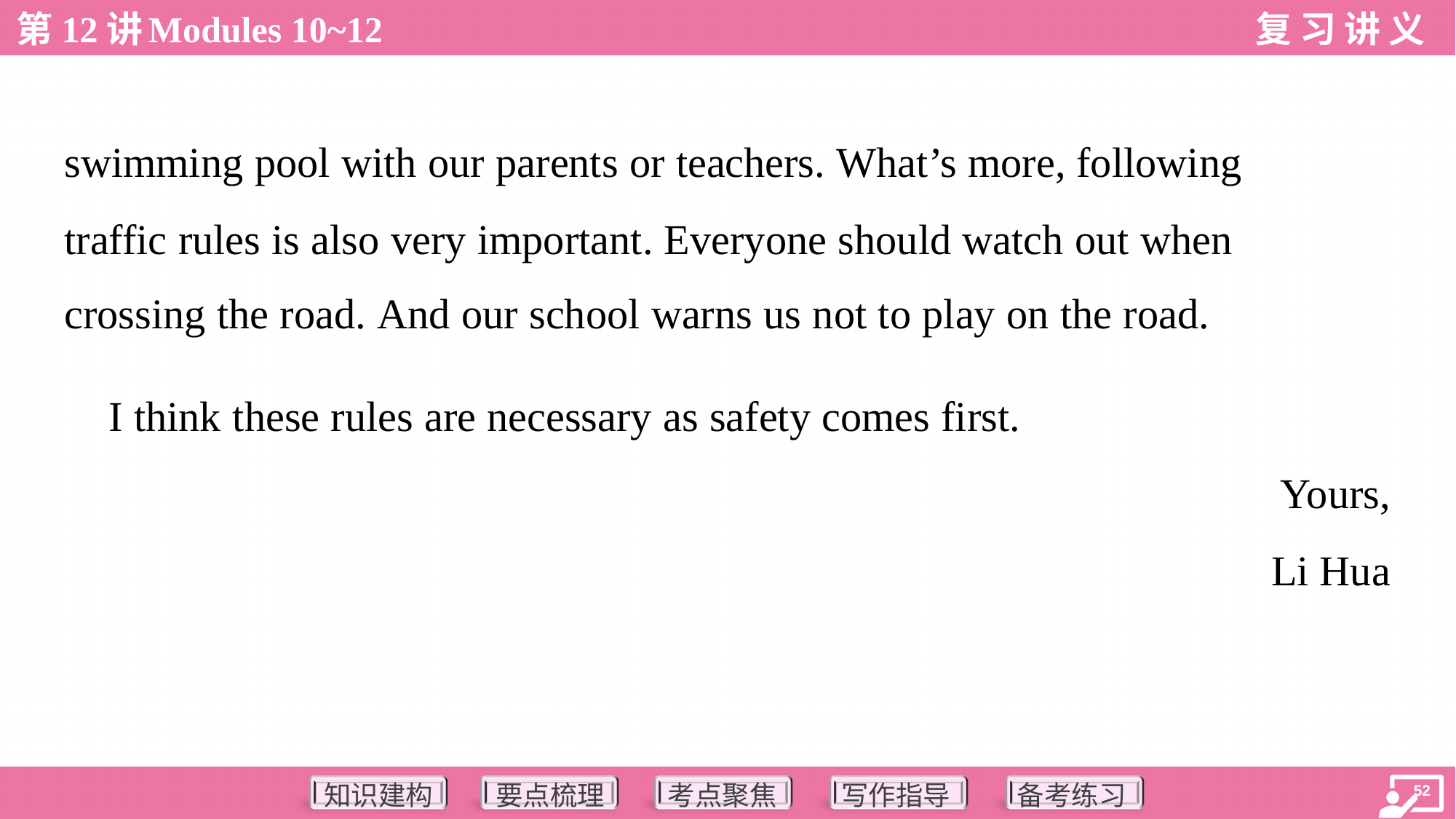

swimming pool with our parents or teachers. What’s more, following
traffic rules is also very important. Everyone should watch out when
crossing the road. And our school warns us not to play on the road.
    I think these rules are necessary as safety comes first.
Yours,
Li Hua